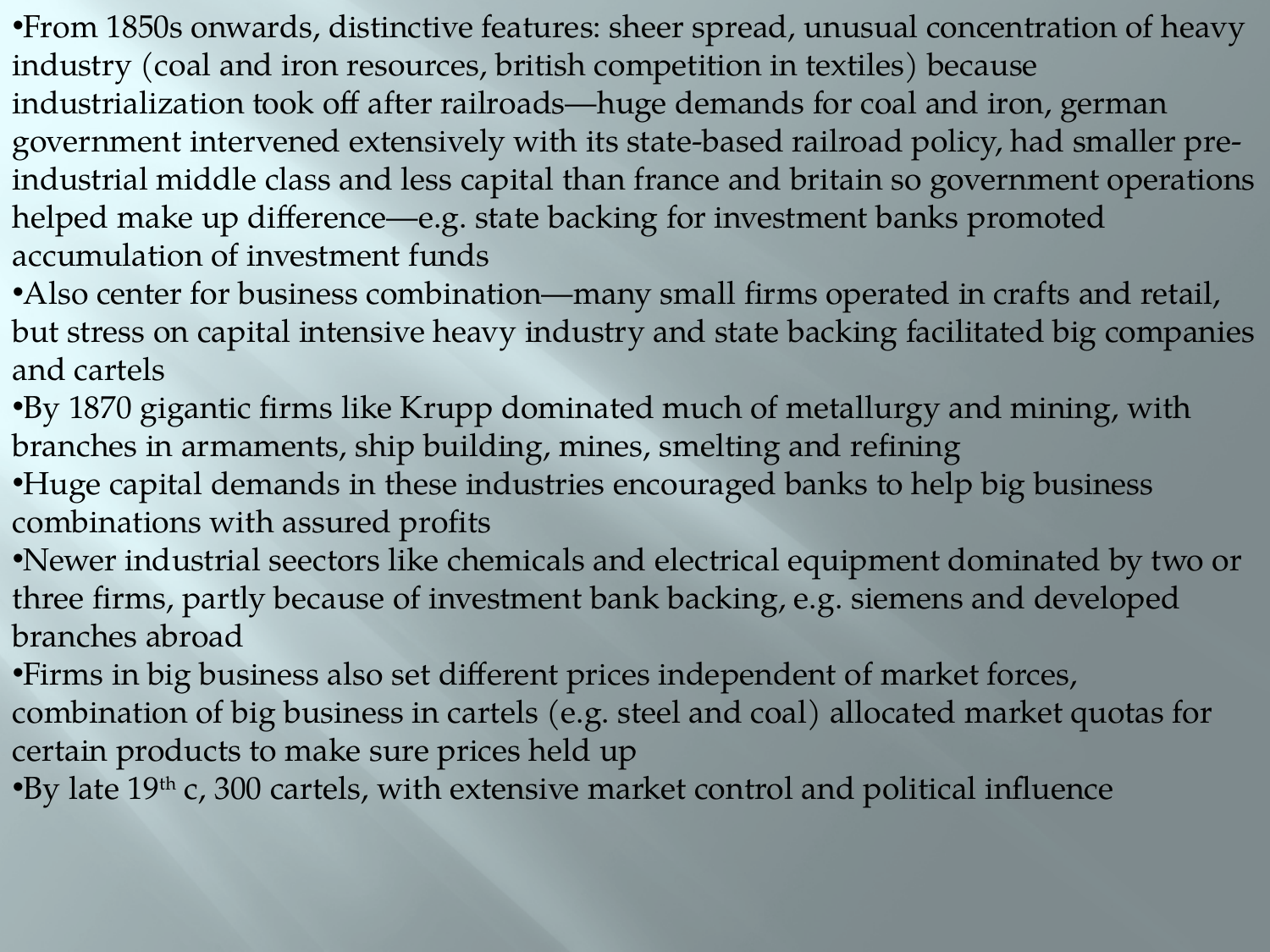

From 1850s onwards, distinctive features: sheer spread, unusual concentration of heavy industry (coal and iron resources, british competition in textiles) because industrialization took off after railroads—huge demands for coal and iron, german government intervened extensively with its state-based railroad policy, had smaller pre-industrial middle class and less capital than france and britain so government operations helped make up difference—e.g. state backing for investment banks promoted accumulation of investment funds
Also center for business combination—many small firms operated in crafts and retail, but stress on capital intensive heavy industry and state backing facilitated big companies and cartels
By 1870 gigantic firms like Krupp dominated much of metallurgy and mining, with branches in armaments, ship building, mines, smelting and refining
Huge capital demands in these industries encouraged banks to help big business combinations with assured profits
Newer industrial seectors like chemicals and electrical equipment dominated by two or three firms, partly because of investment bank backing, e.g. siemens and developed branches abroad
Firms in big business also set different prices independent of market forces, combination of big business in cartels (e.g. steel and coal) allocated market quotas for certain products to make sure prices held up
By late 19th c, 300 cartels, with extensive market control and political influence